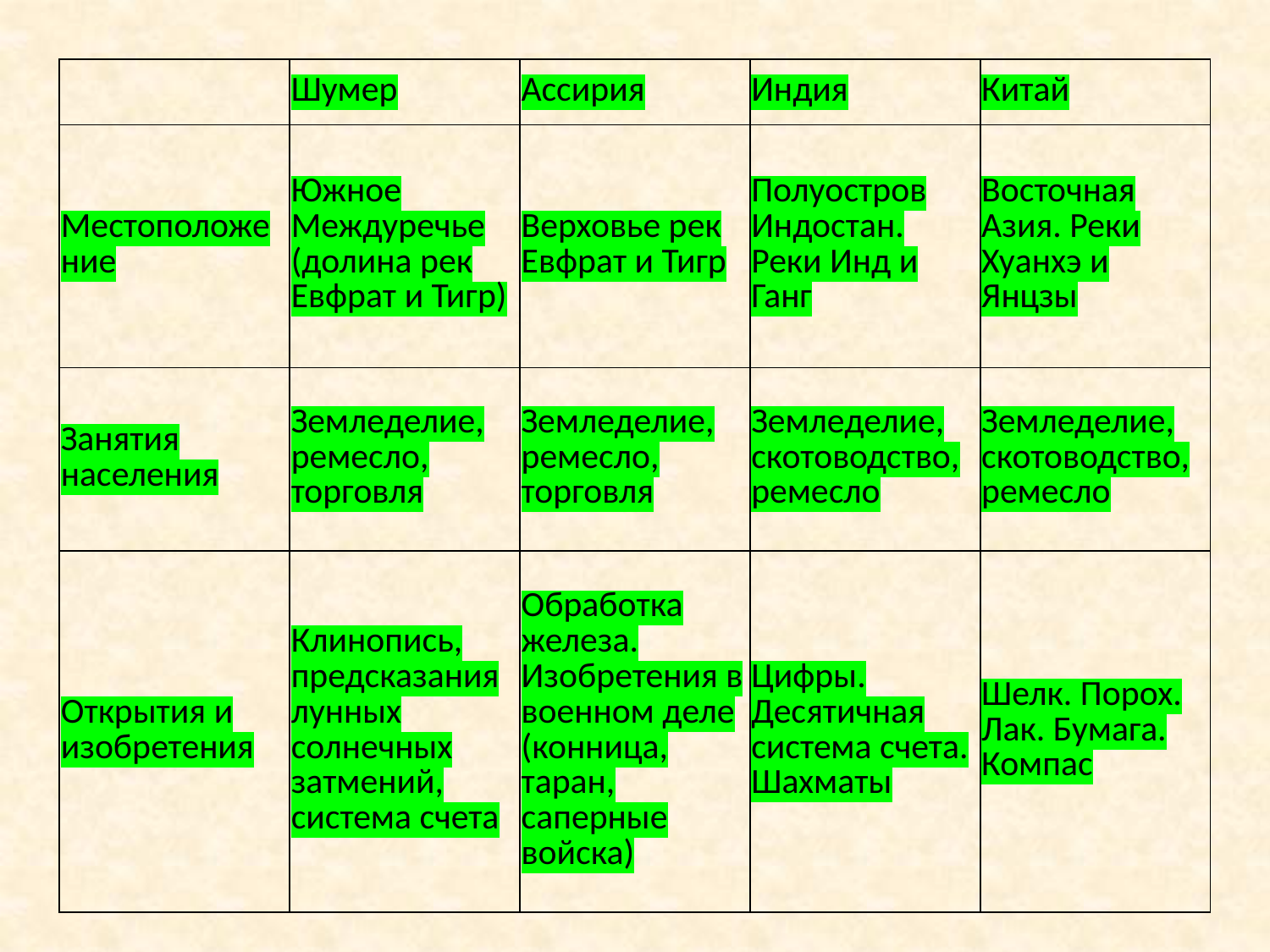

|  | Шумер | Ассирия | Индия | Китай |
| --- | --- | --- | --- | --- |
| Местоположение | Южное Междуречье (долина рек Евфрат и Тигр) | Верховье рек Евфрат и Тигр | Полуостров Индостан. Реки Инд и Ганг | Восточная Азия. Реки Хуанхэ и Янцзы |
| Занятия населения | Земледелие, ремесло, торговля | Земледелие, ремесло, торговля | Земледелие, скотоводство, ремесло | Земледелие, скотоводство, ремесло |
| Открытия и изобретения | Клинопись, предсказания лунных солнечных затмений, система счета | Обработка железа. Изобретения в военном деле (конница, таран, саперные войска) | Цифры. Десятичная система счета. Шахматы | Шелк. Порох. Лак. Бумага. Компас |